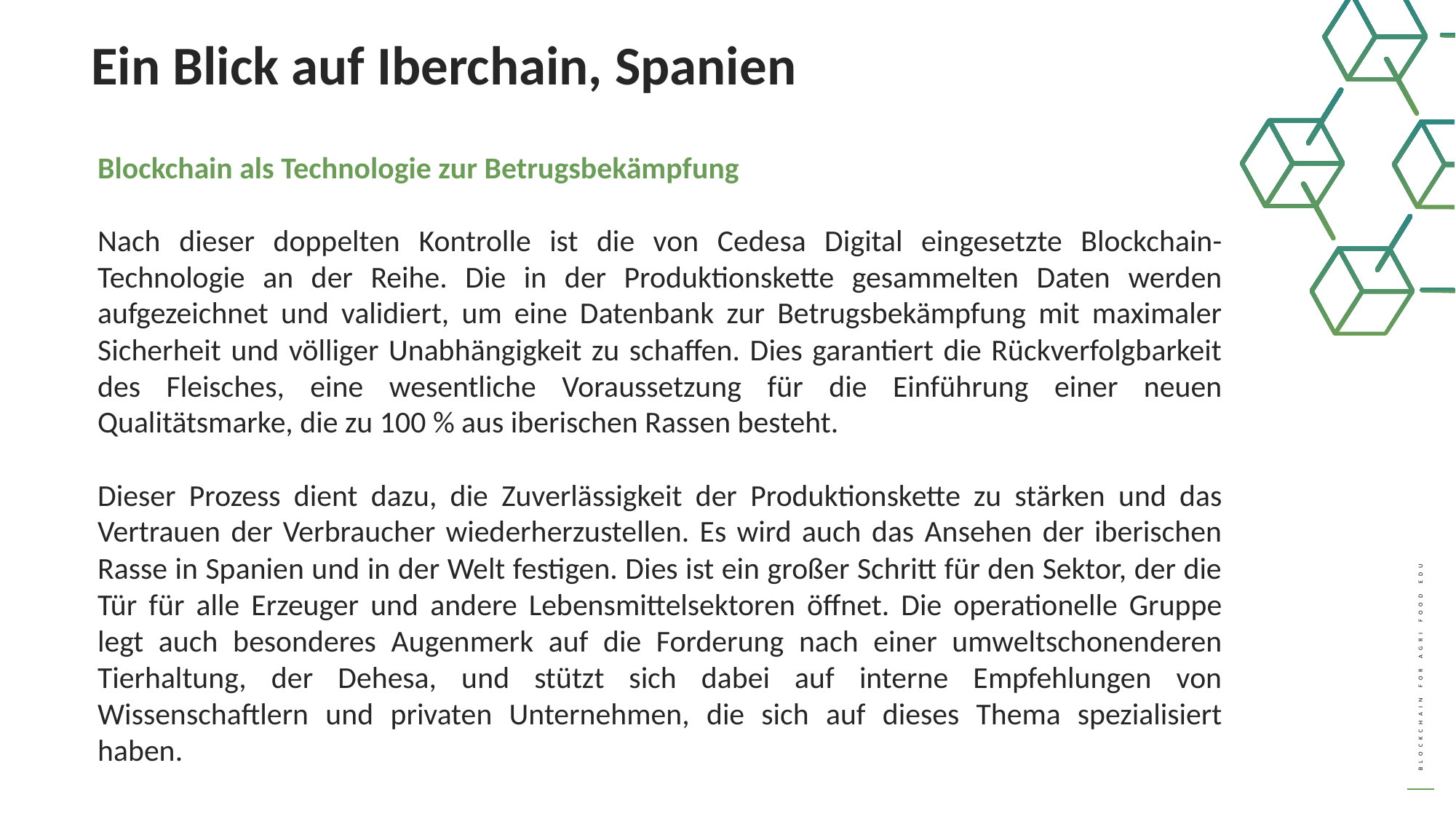

Ein Blick auf Iberchain, Spanien
Blockchain als Technologie zur Betrugsbekämpfung

Nach dieser doppelten Kontrolle ist die von Cedesa Digital eingesetzte Blockchain-Technologie an der Reihe. Die in der Produktionskette gesammelten Daten werden aufgezeichnet und validiert, um eine Datenbank zur Betrugsbekämpfung mit maximaler Sicherheit und völliger Unabhängigkeit zu schaffen. Dies garantiert die Rückverfolgbarkeit des Fleisches, eine wesentliche Voraussetzung für die Einführung einer neuen Qualitätsmarke, die zu 100 % aus iberischen Rassen besteht.

Dieser Prozess dient dazu, die Zuverlässigkeit der Produktionskette zu stärken und das Vertrauen der Verbraucher wiederherzustellen. Es wird auch das Ansehen der iberischen Rasse in Spanien und in der Welt festigen. Dies ist ein großer Schritt für den Sektor, der die Tür für alle Erzeuger und andere Lebensmittelsektoren öffnet. Die operationelle Gruppe legt auch besonderes Augenmerk auf die Forderung nach einer umweltschonenderen Tierhaltung, der Dehesa, und stützt sich dabei auf interne Empfehlungen von Wissenschaftlern und privaten Unternehmen, die sich auf dieses Thema spezialisiert haben.